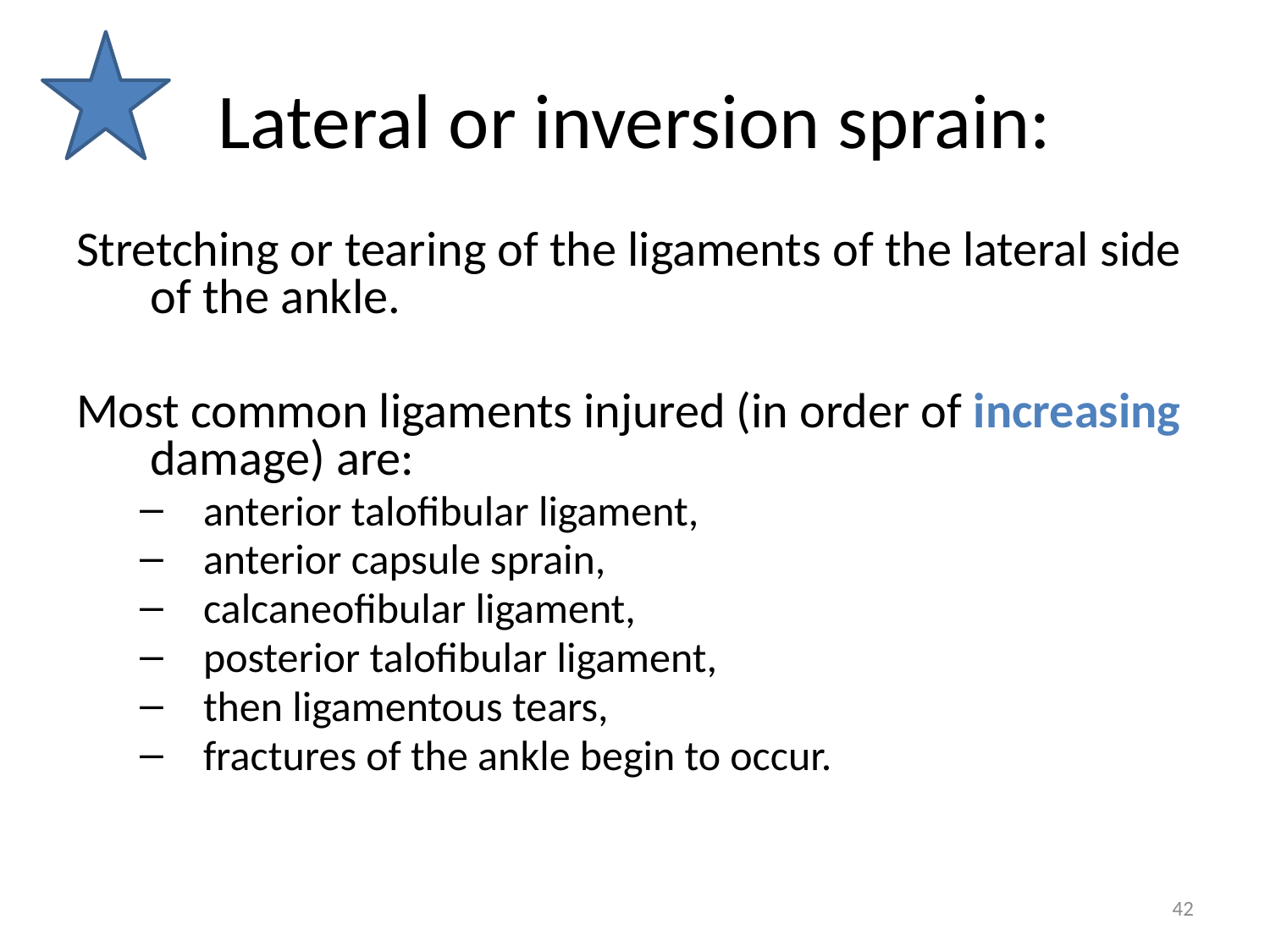

# Lateral or inversion sprain:
Stretching or tearing of the ligaments of the lateral side of the ankle.

Most common ligaments injured (in order of increasing damage) are:
anterior talofibular ligament,
anterior capsule sprain,
calcaneofibular ligament,
posterior talofibular ligament,
then ligamentous tears,
fractures of the ankle begin to occur.

42